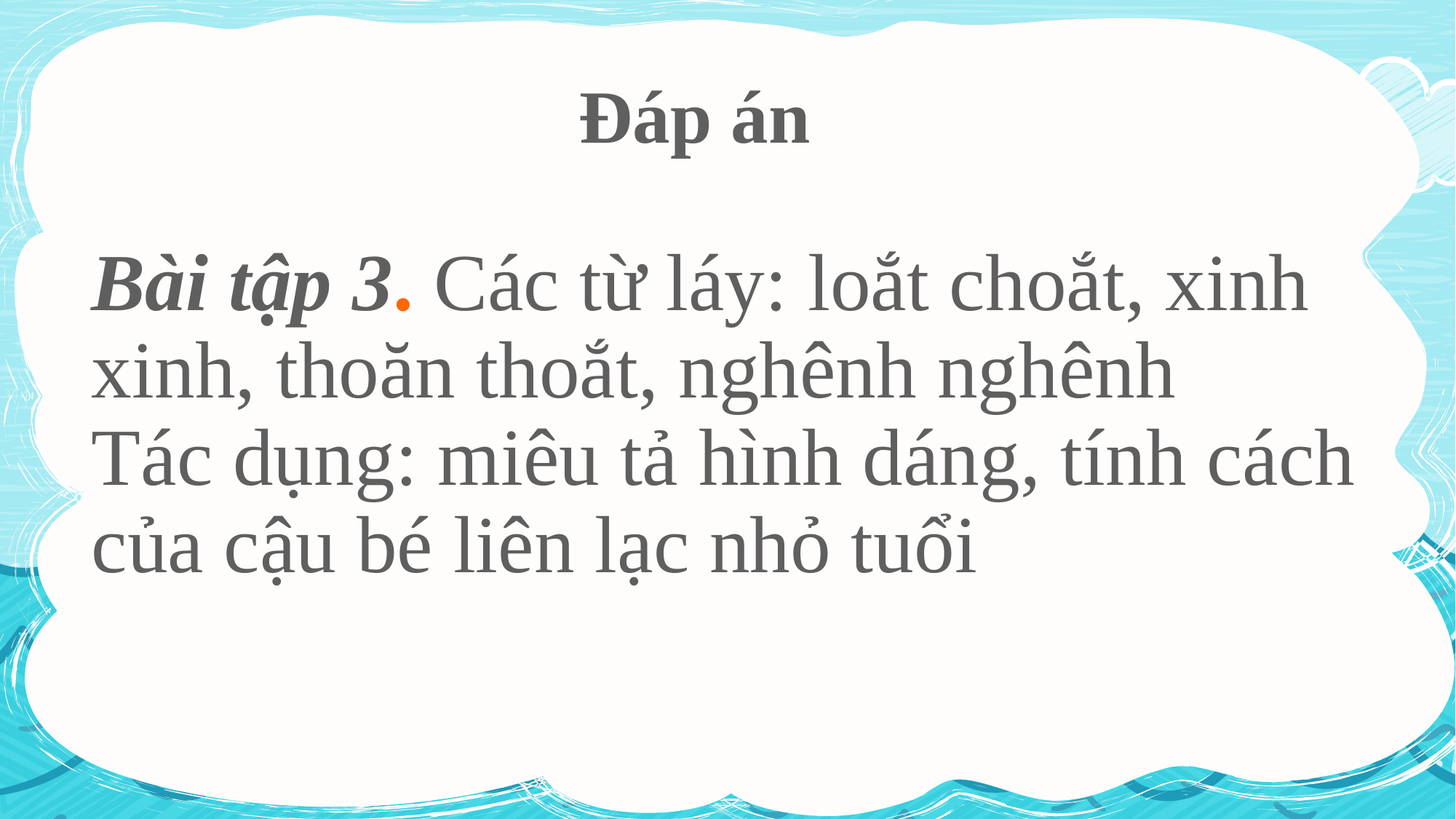

# Đáp án Bài tập 3. Các từ láy: loắt choắt, xinh xinh, thoăn thoắt, nghênh nghênh Tác dụng: miêu tả hình dáng, tính cách của cậu bé liên lạc nhỏ tuổi